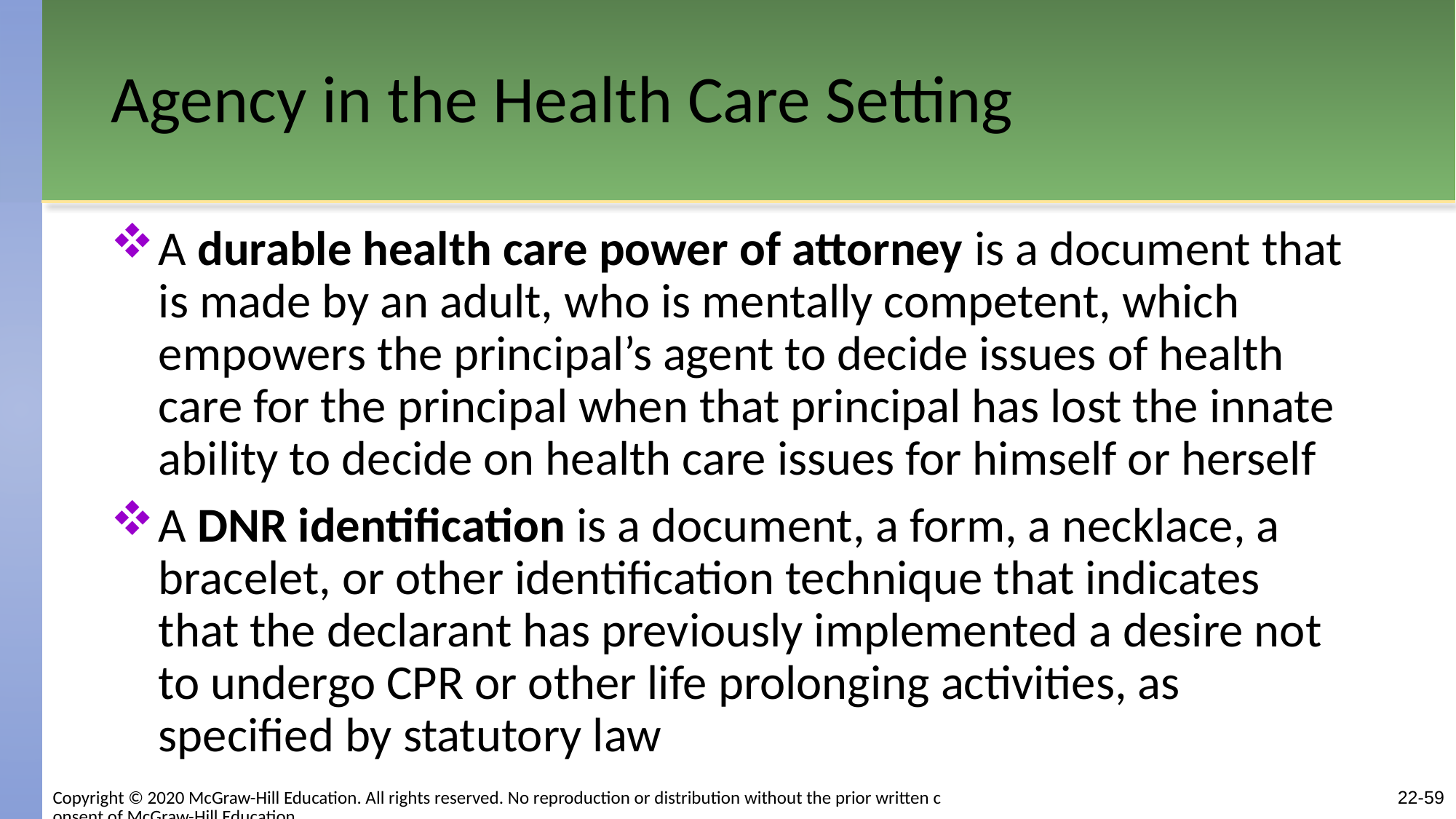

# Agency in the Health Care Setting
A durable health care power of attorney is a document that is made by an adult, who is mentally competent, which empowers the principal’s agent to decide issues of health care for the principal when that principal has lost the innate ability to decide on health care issues for himself or herself
A DNR identification is a document, a form, a necklace, a bracelet, or other identification technique that indicates that the declarant has previously implemented a desire not to undergo CPR or other life prolonging activities, as specified by statutory law
22-59
Copyright © 2020 McGraw-Hill Education. All rights reserved. No reproduction or distribution without the prior written consent of McGraw-Hill Education.